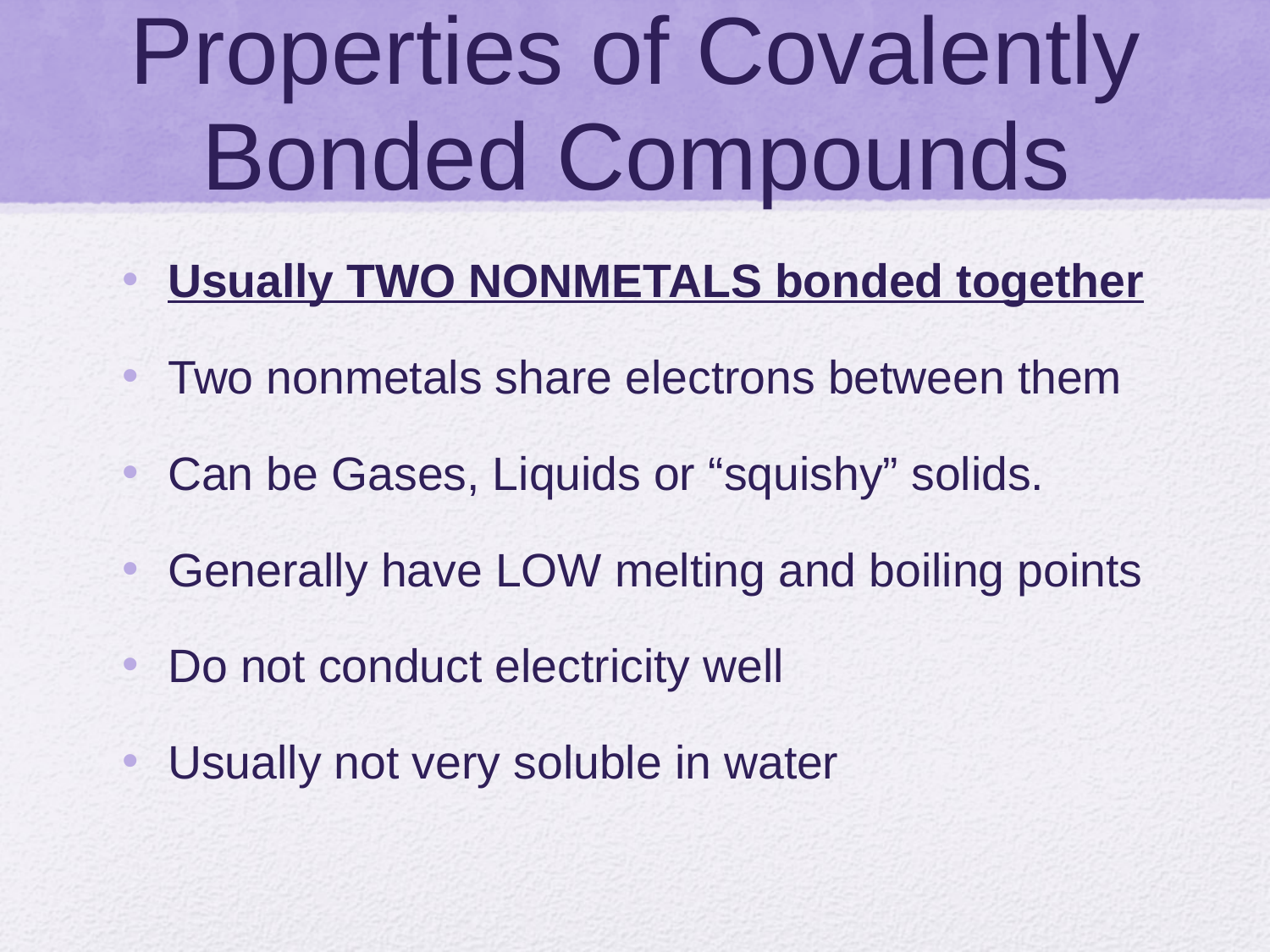

# Properties of Covalently Bonded Compounds
Usually TWO NONMETALS bonded together
Two nonmetals share electrons between them
Can be Gases, Liquids or “squishy” solids.
Generally have LOW melting and boiling points
Do not conduct electricity well
Usually not very soluble in water